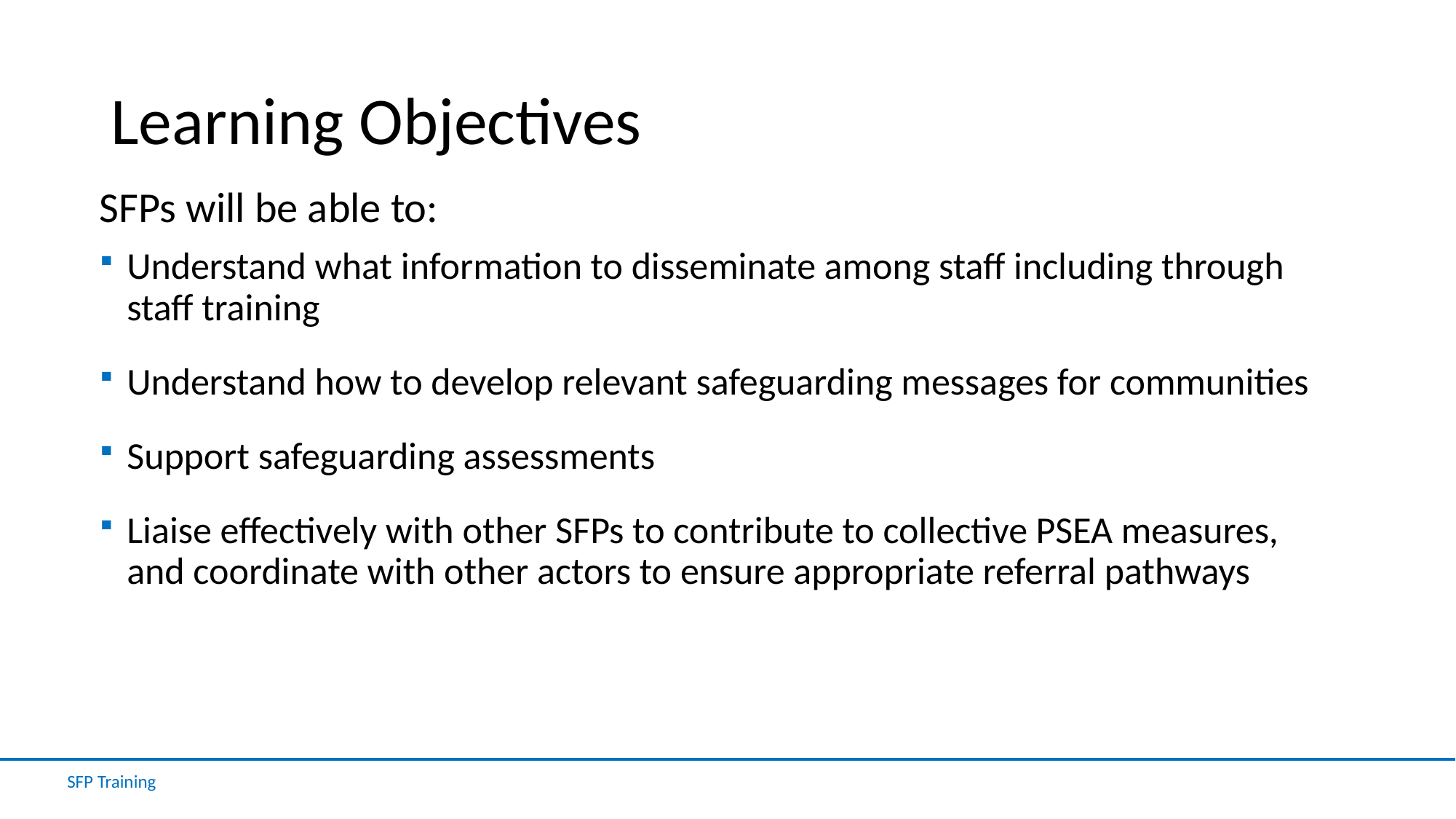

# Learning Objectives
SFPs will be able to:
Understand what information to disseminate among staff including through staff training
Understand how to develop relevant safeguarding messages for communities
Support safeguarding assessments
Liaise effectively with other SFPs to contribute to collective PSEA measures, and coordinate with other actors to ensure appropriate referral pathways

SFP Training